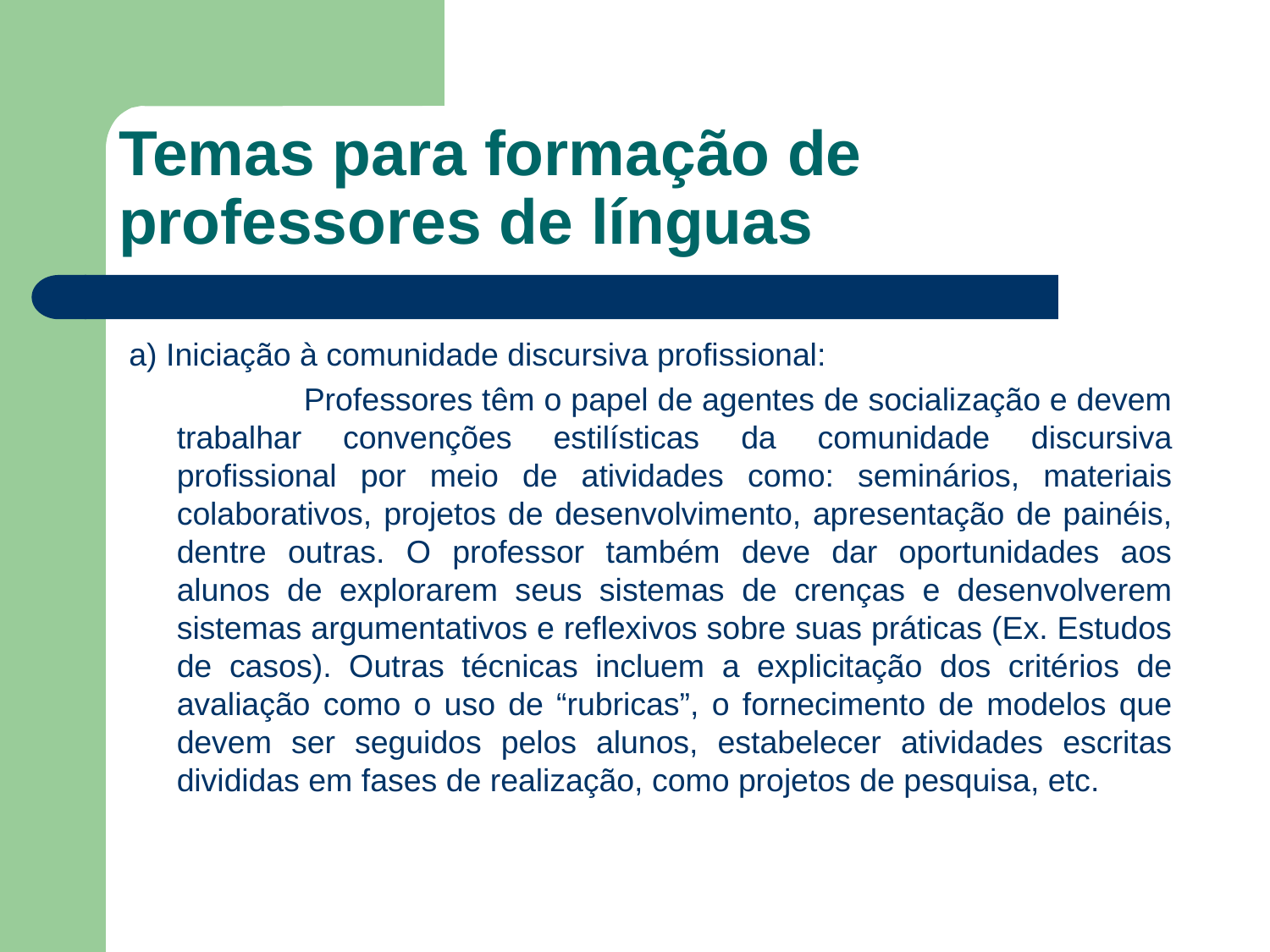

# Temas para formação de professores de línguas
a) Iniciação à comunidade discursiva profissional:
		Professores têm o papel de agentes de socialização e devem trabalhar convenções estilísticas da comunidade discursiva profissional por meio de atividades como: seminários, materiais colaborativos, projetos de desenvolvimento, apresentação de painéis, dentre outras. O professor também deve dar oportunidades aos alunos de explorarem seus sistemas de crenças e desenvolverem sistemas argumentativos e reflexivos sobre suas práticas (Ex. Estudos de casos). Outras técnicas incluem a explicitação dos critérios de avaliação como o uso de “rubricas”, o fornecimento de modelos que devem ser seguidos pelos alunos, estabelecer atividades escritas divididas em fases de realização, como projetos de pesquisa, etc.